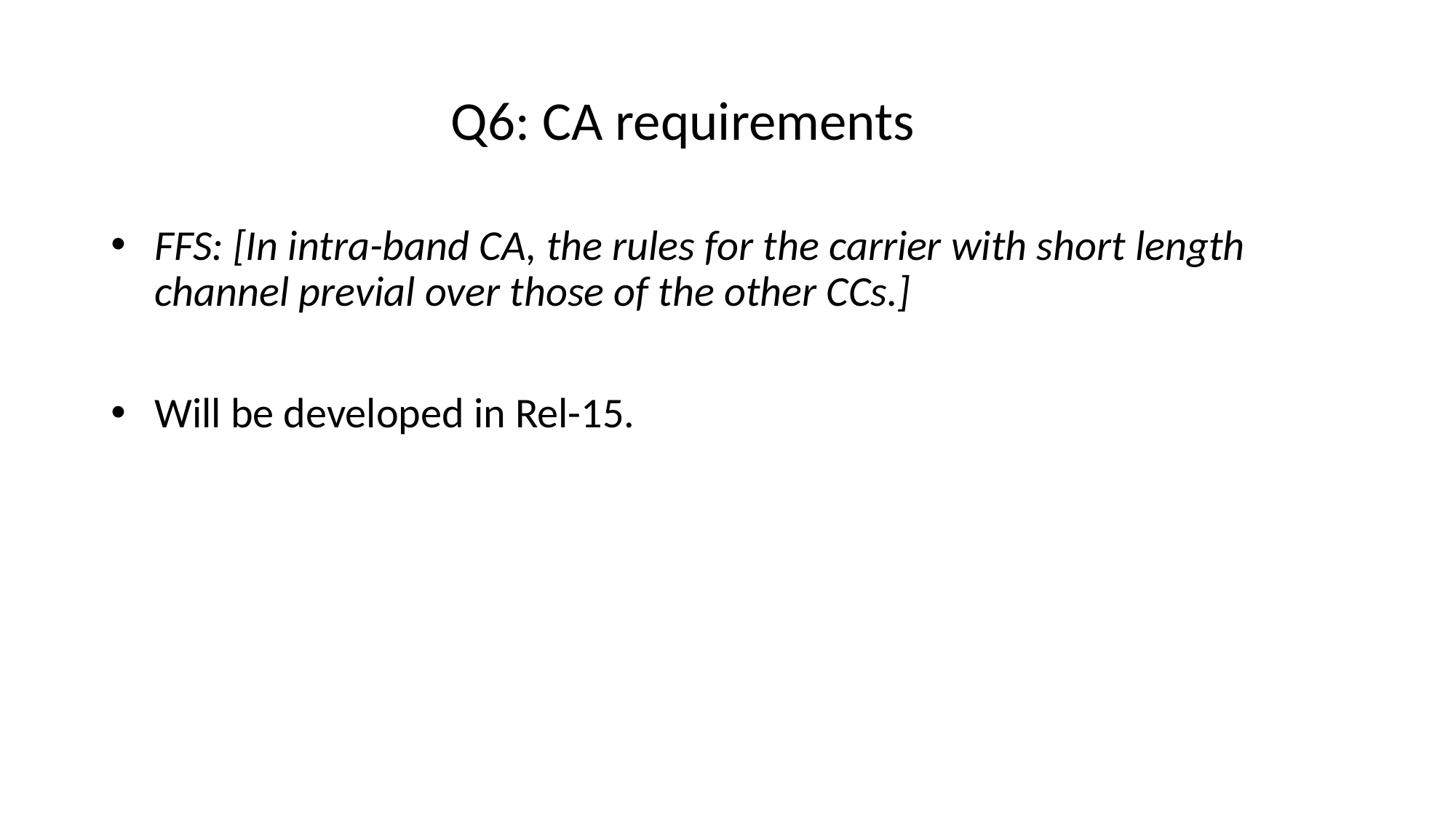

# Q6: CA requirements
FFS: [In intra-band CA, the rules for the carrier with short length channel previal over those of the other CCs.]

Will be developed in Rel-15.